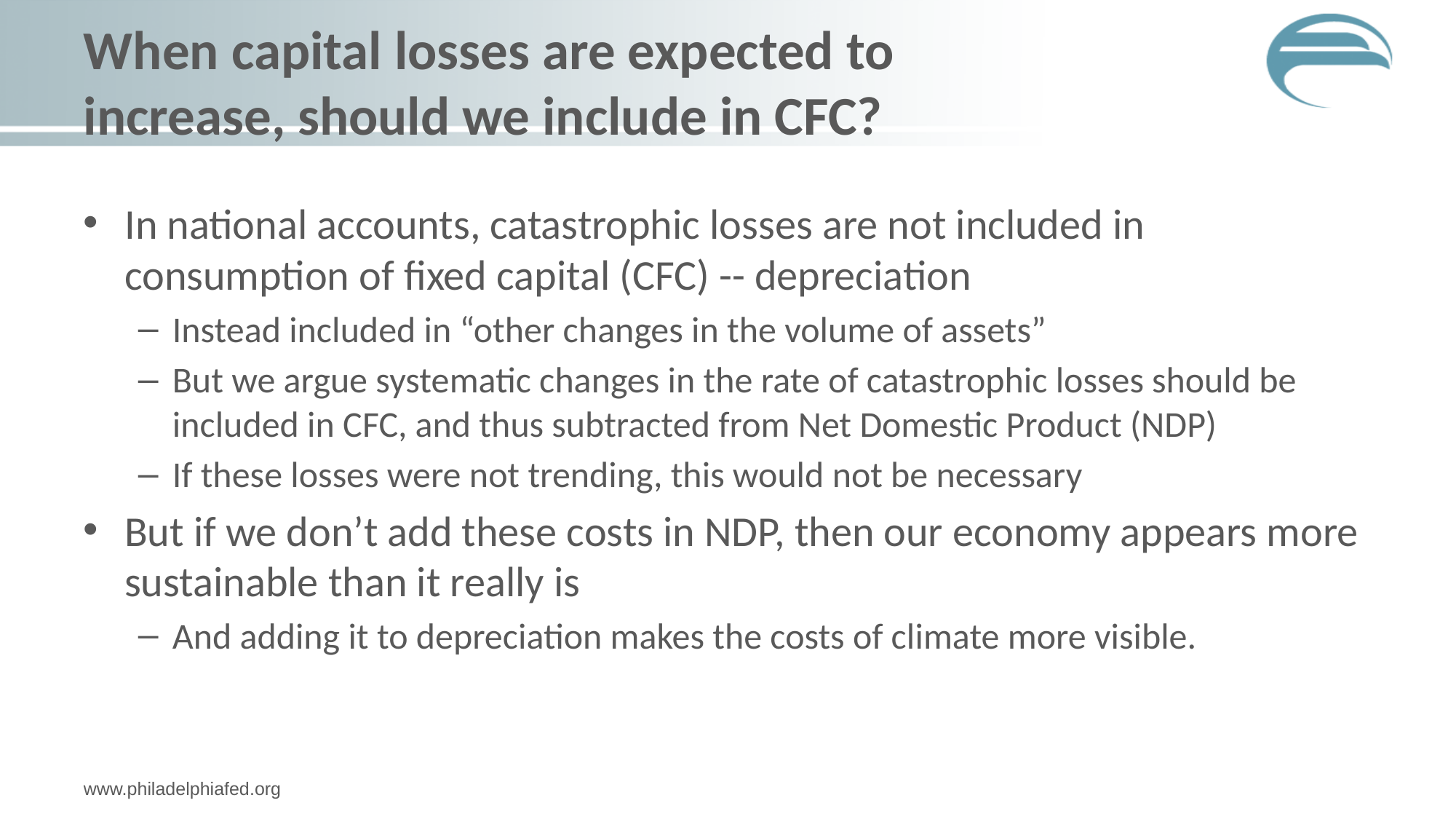

# When capital losses are expected to increase, should we include in CFC?
In national accounts, catastrophic losses are not included in consumption of fixed capital (CFC) -- depreciation
Instead included in “other changes in the volume of assets”
But we argue systematic changes in the rate of catastrophic losses should be included in CFC, and thus subtracted from Net Domestic Product (NDP)
If these losses were not trending, this would not be necessary
But if we don’t add these costs in NDP, then our economy appears more sustainable than it really is
And adding it to depreciation makes the costs of climate more visible.

www.philadelphiafed.org